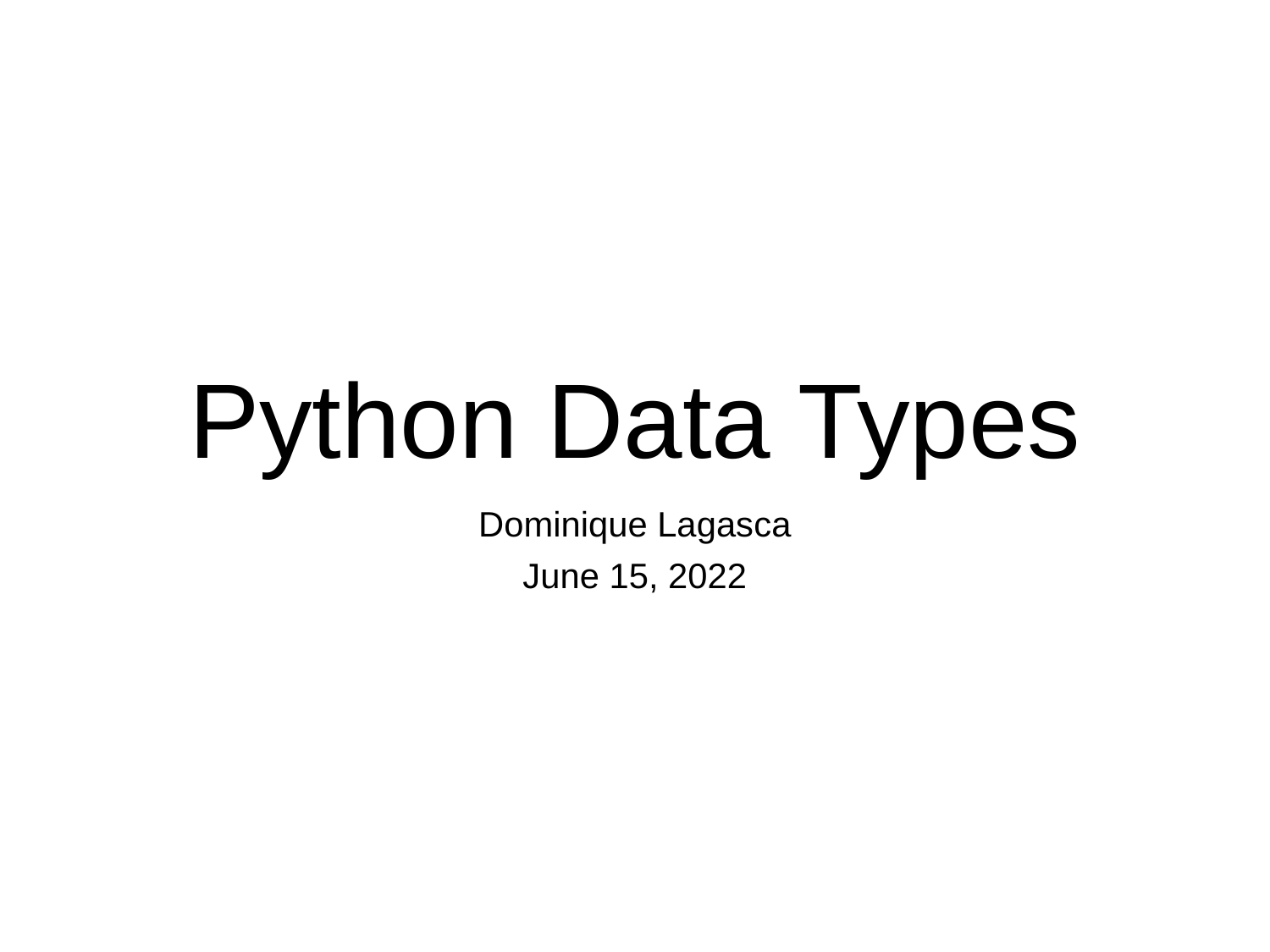

# Python Data Types
Dominique Lagasca
June 15, 2022